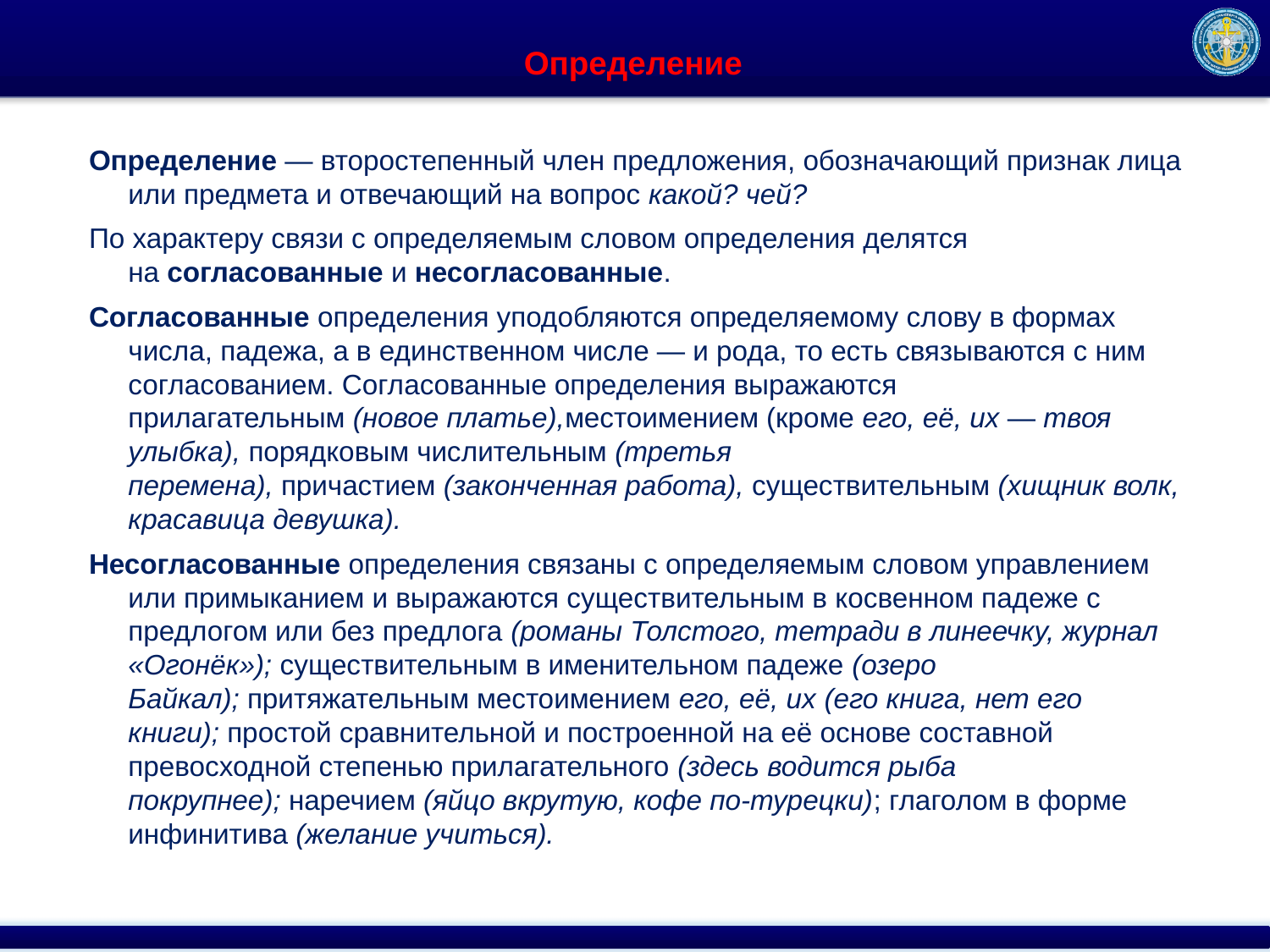

# Определение
Определение — второстепенный член предложения, обозначающий признак лица или предмета и отвечающий на вопрос какой? чей?
По характеру связи с определяемым словом определения делятся на согласованные и несогласованные.
Согласованные определения уподобляются определяемому слову в формах числа, падежа, а в единственном числе — и рода, то есть связываются с ним согласованием. Согласованные определения выражаются прилагательным (новое платье),местоимением (кроме его, её, их — твоя улыбка), порядковым числительным (третья перемена), причастием (законченная работа), существительным (хищник волк, красавица девушка).
Несогласованные определения связаны с определяемым словом управлением или примыканием и выражаются существительным в косвенном падеже с предлогом или без предлога (романы Толстого, тетради в линеечку, журнал «Огонёк»); существительным в именительном падеже (озеро Байкал); притяжательным местоимением его, её, их (его книга, нет его книги); простой сравнительной и построенной на её основе составной превосходной степенью прилагательного (здесь водится рыба покрупнее); наречием (яйцо вкрутую, кофе по-турецки); глаголом в форме инфинитива (желание учиться).